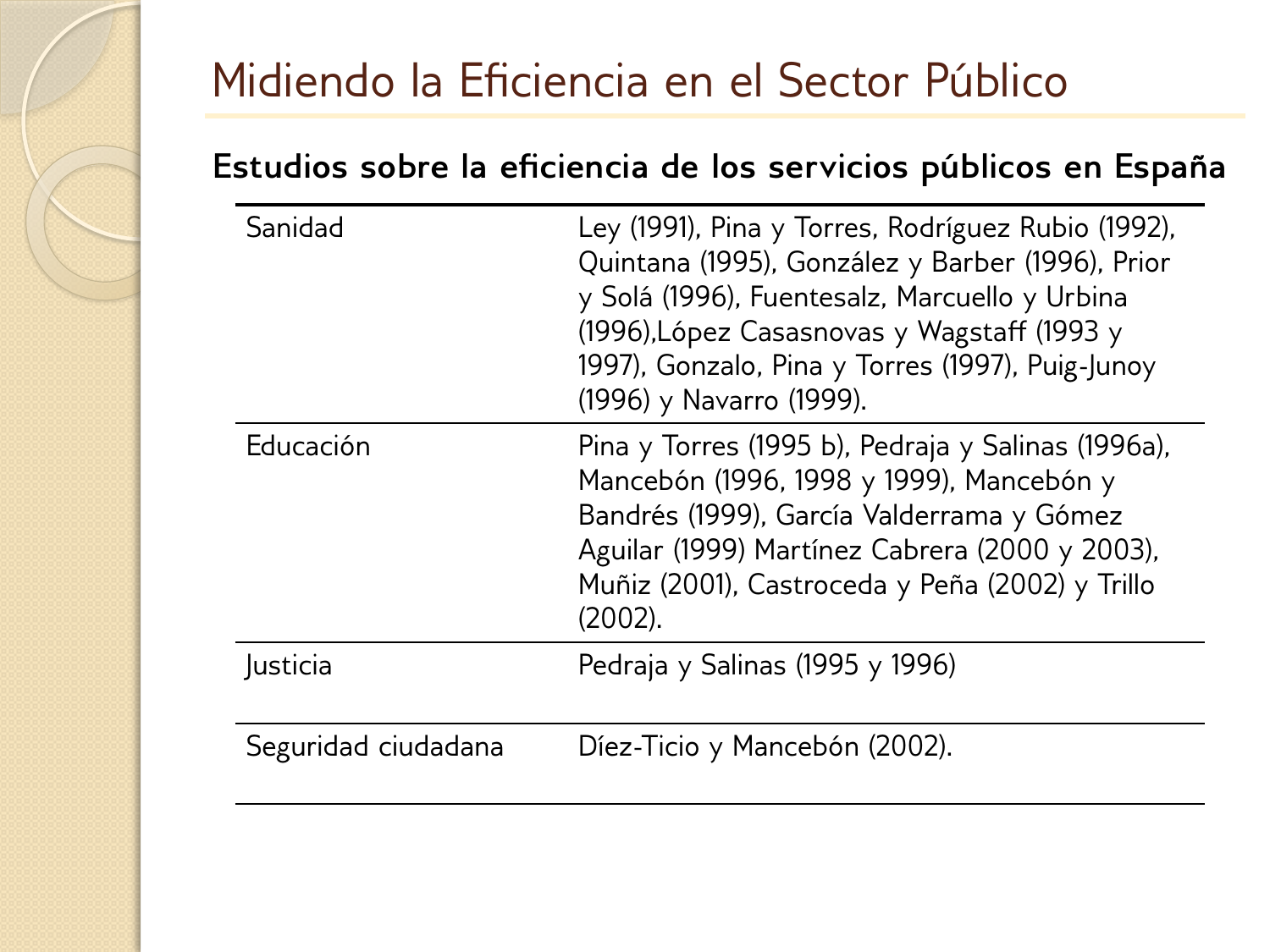

# Midiendo la Eficiencia en el Sector Público
Estudios sobre la eficiencia de los servicios públicos en España
| Sanidad | Ley (1991), Pina y Torres, Rodríguez Rubio (1992), Quintana (1995), González y Barber (1996), Prior y Solá (1996), Fuentesalz, Marcuello y Urbina (1996),López Casasnovas y Wagstaff (1993 y 1997), Gonzalo, Pina y Torres (1997), Puig-Junoy (1996) y Navarro (1999). |
| --- | --- |
| Educación | Pina y Torres (1995 b), Pedraja y Salinas (1996a), Mancebón (1996, 1998 y 1999), Mancebón y Bandrés (1999), García Valderrama y Gómez Aguilar (1999) Martínez Cabrera (2000 y 2003), Muñiz (2001), Castroceda y Peña (2002) y Trillo (2002). |
| Justicia | Pedraja y Salinas (1995 y 1996) |
| Seguridad ciudadana | Díez-Ticio y Mancebón (2002). |